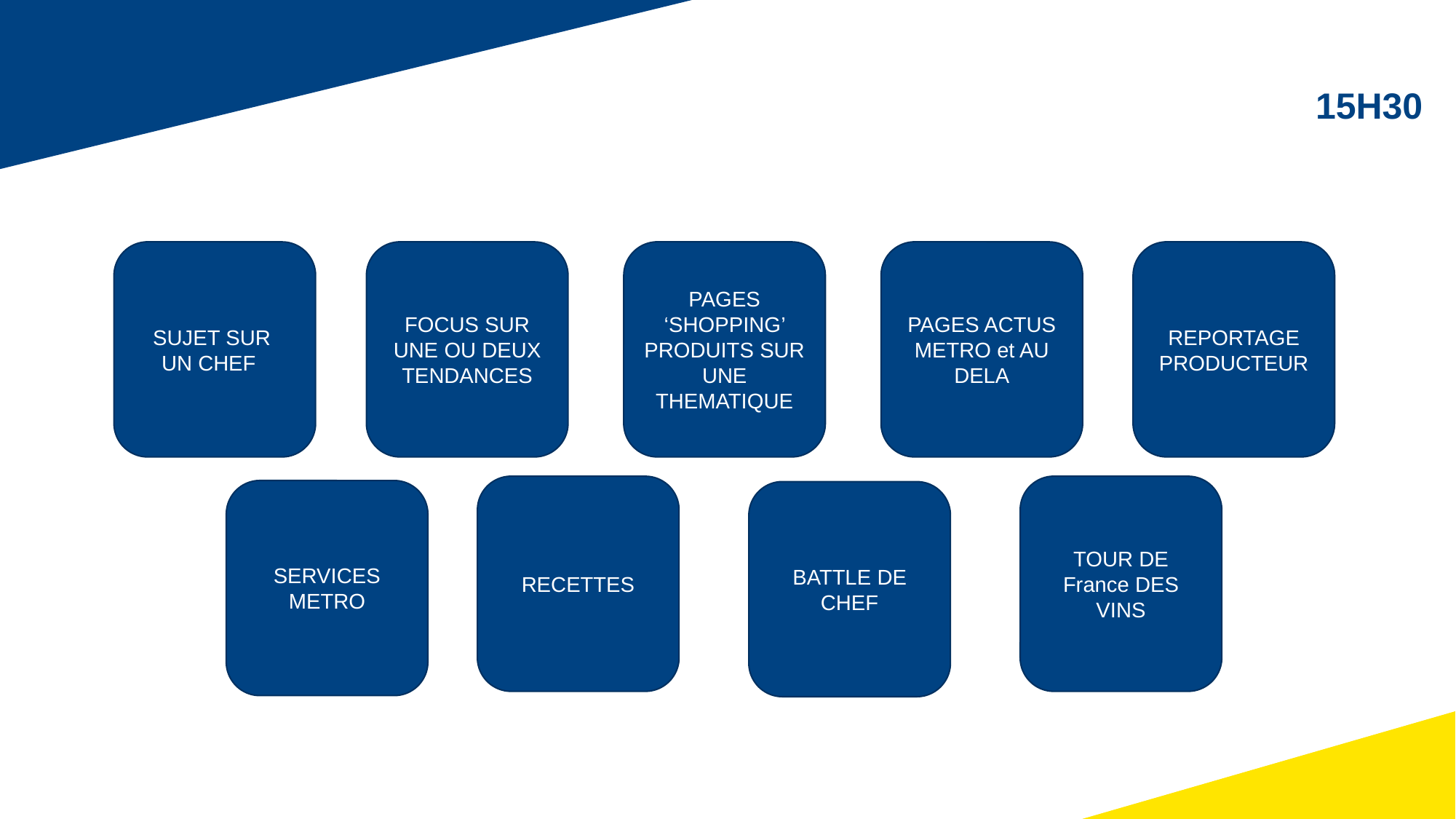

15H30
SUJET SUR
UN CHEF
FOCUS SUR UNE OU DEUX TENDANCES
PAGES ‘SHOPPING’ PRODUITS SUR UNE THEMATIQUE
PAGES ACTUS METRO et AU DELA
REPORTAGE PRODUCTEUR
RECETTES
TOUR DE France DES VINS
SERVICES METRO
BATTLE DE CHEF